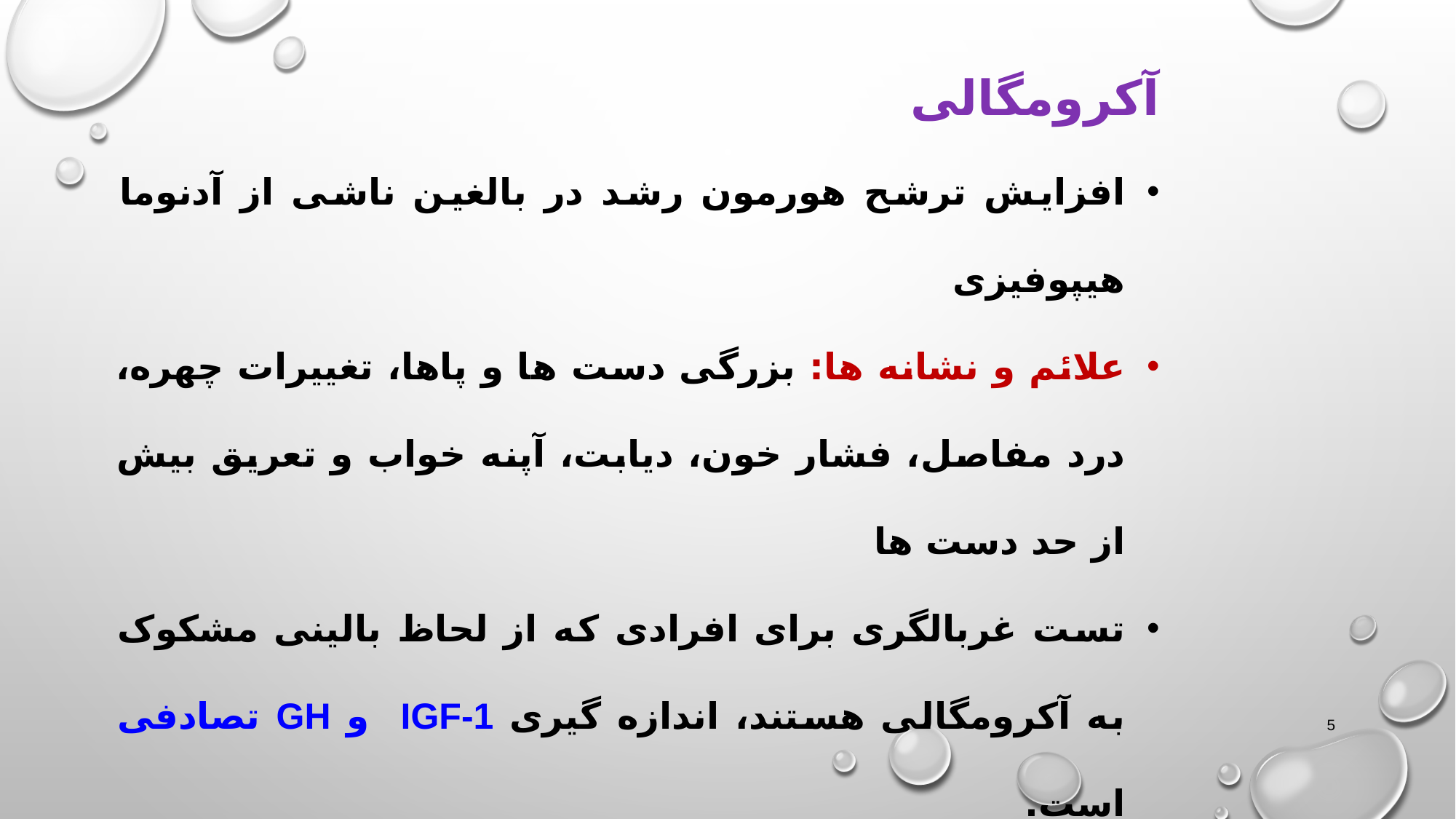

آکرومگالی
افزایش ترشح هورمون رشد در بالغین ناشی از آدنوما هیپوفیزی
علائم و نشانه ها: بزرگی دست ها و پاها، تغییرات چهره، درد مفاصل، فشار خون، دیابت، آپنه خواب و تعریق بیش از حد دست ها
تست غربالگری برای افرادی که از لحاظ بالینی مشکوک به آکرومگالی هستند، اندازه گیری IGF-1  و GH تصادفی است.
اگر سطح IGF-1 نسبت به سن و جنس بالا یا مرزی باشد، برای تایید تشخیص انجام تست OGTT ضروری است.

5